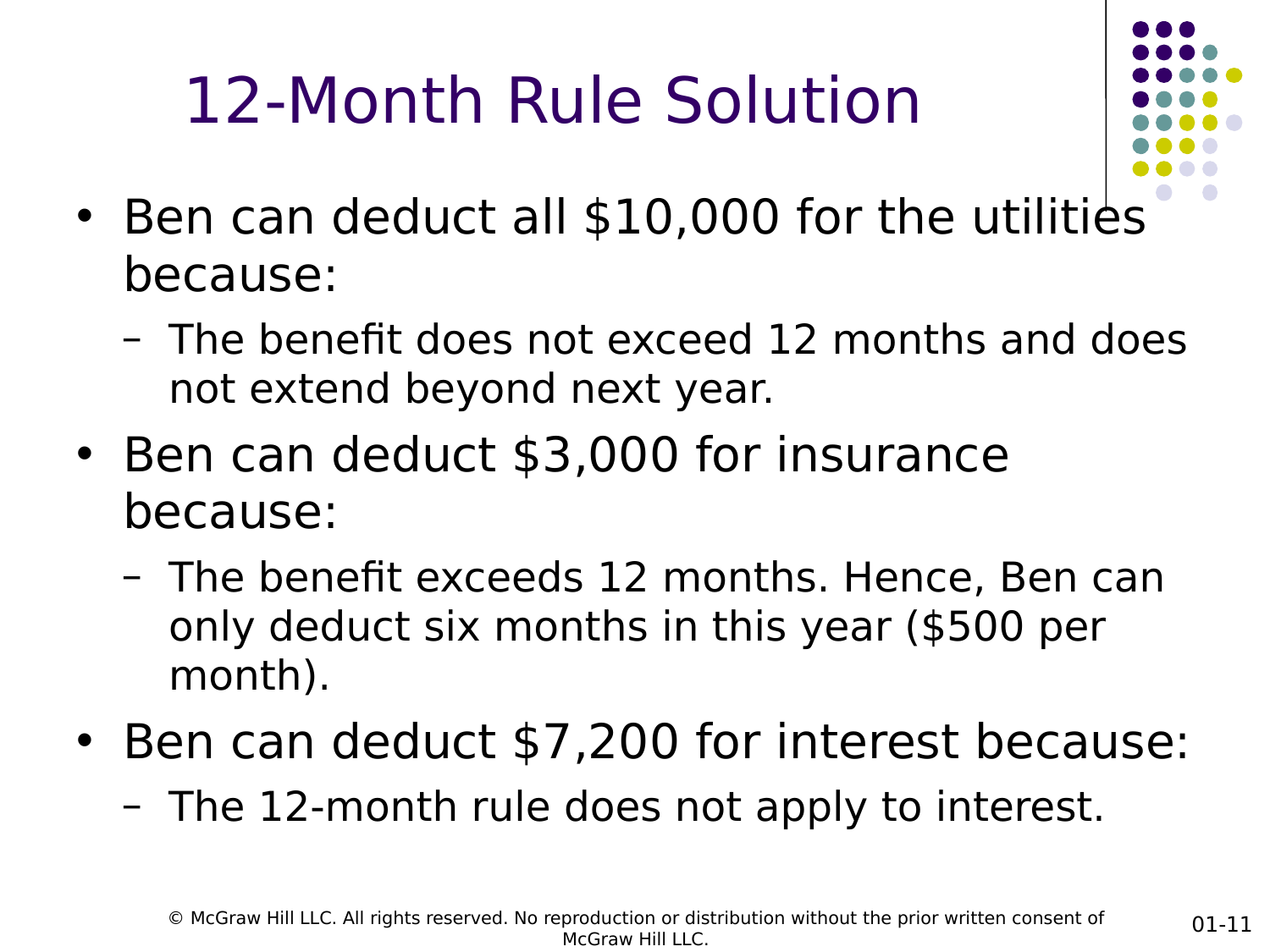

# 12-Month Rule Solution
Ben can deduct all $10,000 for the utilities because:
The benefit does not exceed 12 months and does not extend beyond next year.
Ben can deduct $3,000 for insurance because:
The benefit exceeds 12 months. Hence, Ben can only deduct six months in this year ($500 per month).
Ben can deduct $7,200 for interest because:
The 12-month rule does not apply to interest.
01-11